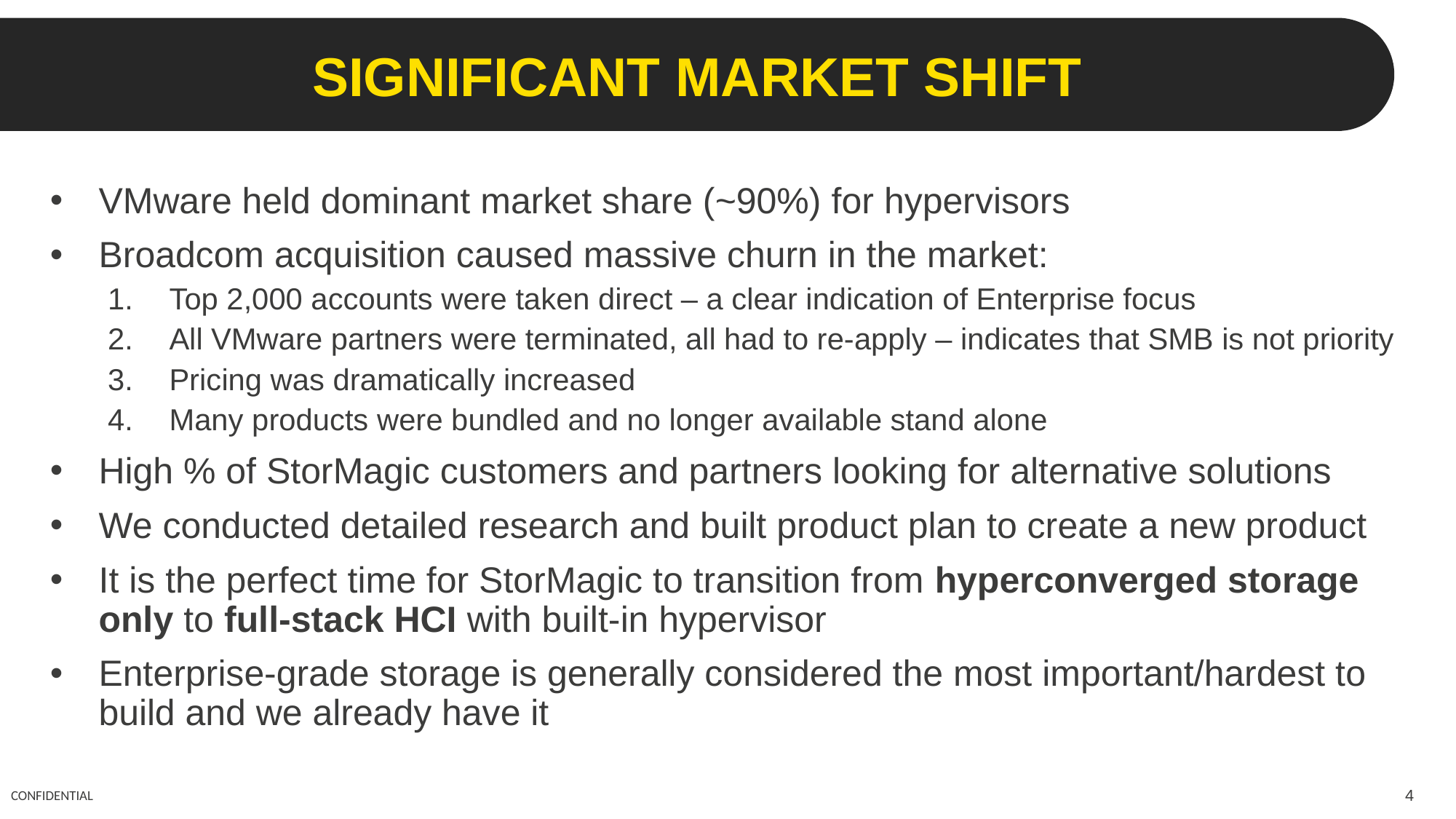

# SIGNIFICANT MARKET SHIFT
VMware held dominant market share (~90%) for hypervisors
Broadcom acquisition caused massive churn in the market:
Top 2,000 accounts were taken direct – a clear indication of Enterprise focus
All VMware partners were terminated, all had to re-apply – indicates that SMB is not priority
Pricing was dramatically increased
Many products were bundled and no longer available stand alone
High % of StorMagic customers and partners looking for alternative solutions
We conducted detailed research and built product plan to create a new product
It is the perfect time for StorMagic to transition from hyperconverged storage only to full-stack HCI with built-in hypervisor
Enterprise-grade storage is generally considered the most important/hardest to build and we already have it